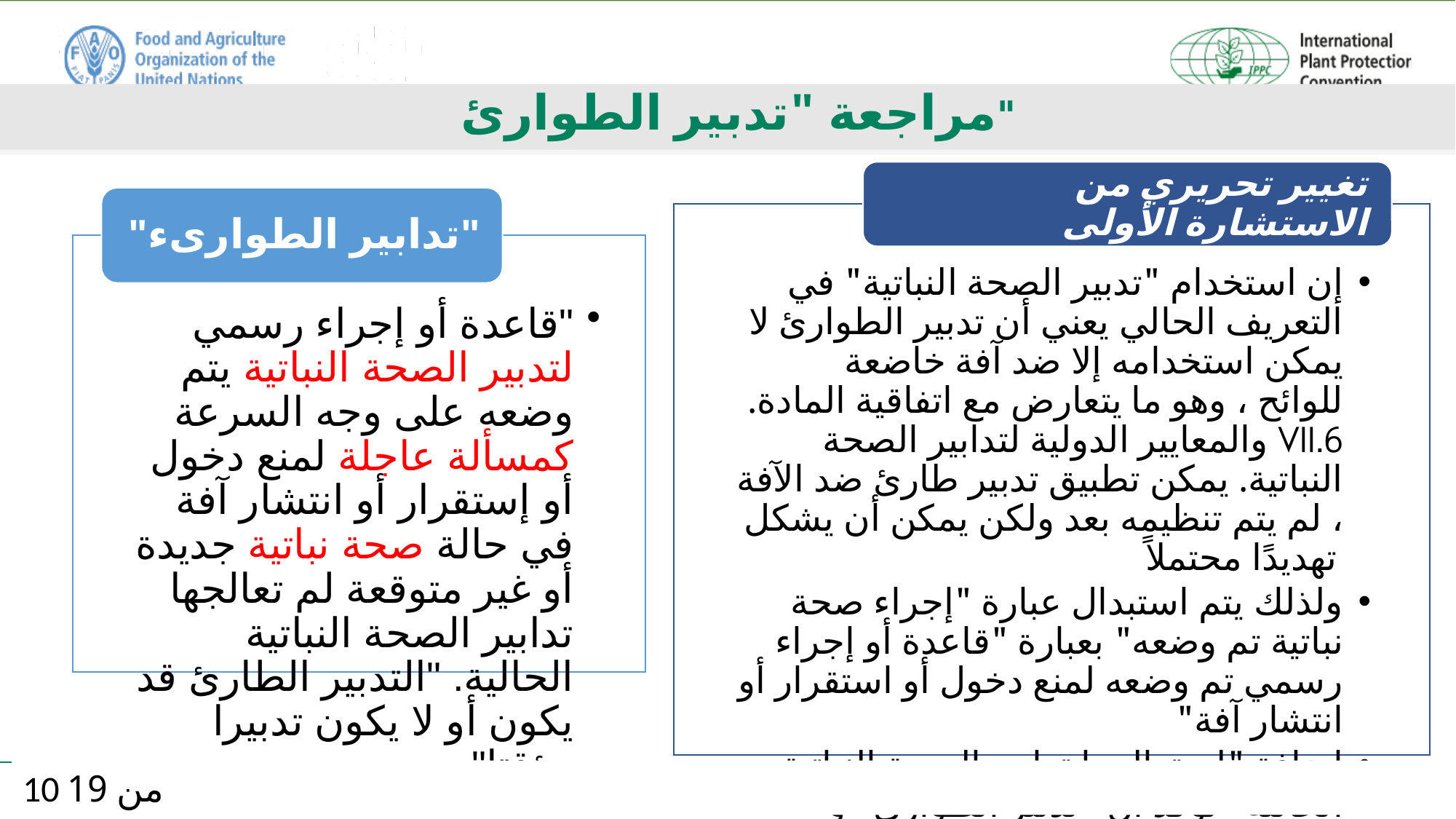

# مراجعة "تدبير الطوارئ"
إن استخدام "تدبير الصحة النباتية" في التعريف الحالي يعني أن تدبير الطوارئ لا يمكن استخدامه إلا ضد آفة خاضعة للوائح ، وهو ما يتعارض مع اتفاقية المادة. VII.6 والمعايير الدولية لتدابير الصحة النباتية. يمكن تطبيق تدبير طارئ ضد الآفة ، لم يتم تنظيمه بعد ولكن يمكن أن يشكل تهديدًا محتملاً
ولذلك يتم استبدال عبارة "إجراء صحة نباتية تم وضعه" بعبارة "قاعدة أو إجراء رسمي تم وضعه لمنع دخول أو استقرار أو انتشار آفة"
إضافة "لم تعالجها تدابير الصحة النباتية الحالية" تؤكد أن "تدبير الطوارئ" و "تدابير الصحة النباتية" مفهومان منفصلان.
تغيير تحريري من الاستشارة الأولى
"قاعدة أو إجراء رسمي لتدبير الصحة النباتية يتم وضعه على وجه السرعة كمسألة عاجلة لمنع دخول أو إستقرار أو انتشار آفة في حالة صحة نباتية جديدة أو غير متوقعة لم تعالجها تدابير الصحة النباتية الحالية. "التدبير الطارئ قد يكون أو لا يكون تدبيرا مؤقتا"
"تدابير الطوارىء"
10 من 19